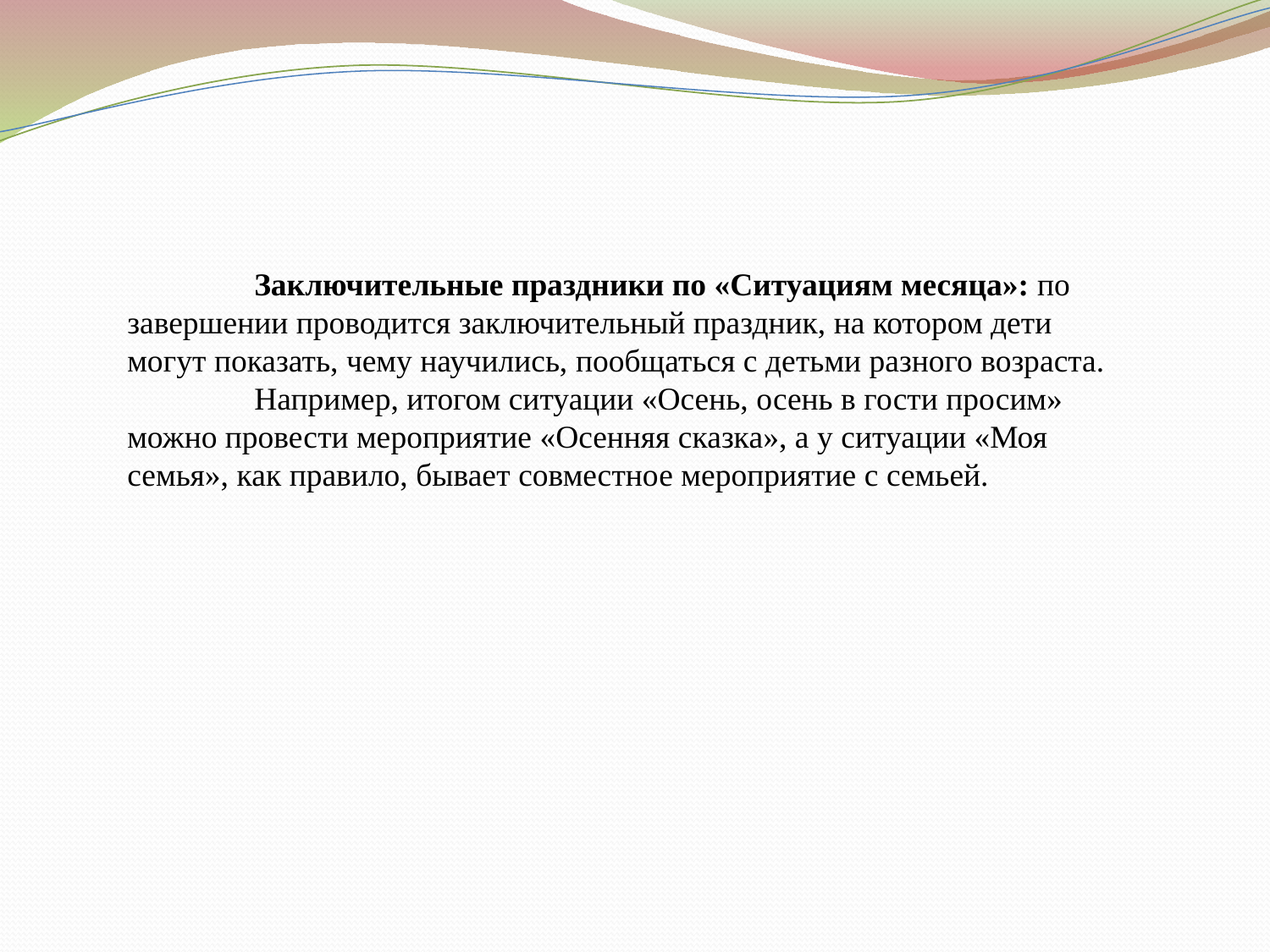

Заключительные праздники по «Ситуациям месяца»: по завершении проводится заключительный праздник, на котором дети могут показать, чему научились, пообщаться с детьми разного возраста.
	Например, итогом ситуации «Осень, осень в гости просим» можно провести мероприятие «Осенняя сказка», а у ситуации «Моя семья», как правило, бывает совместное мероприятие с семьей.